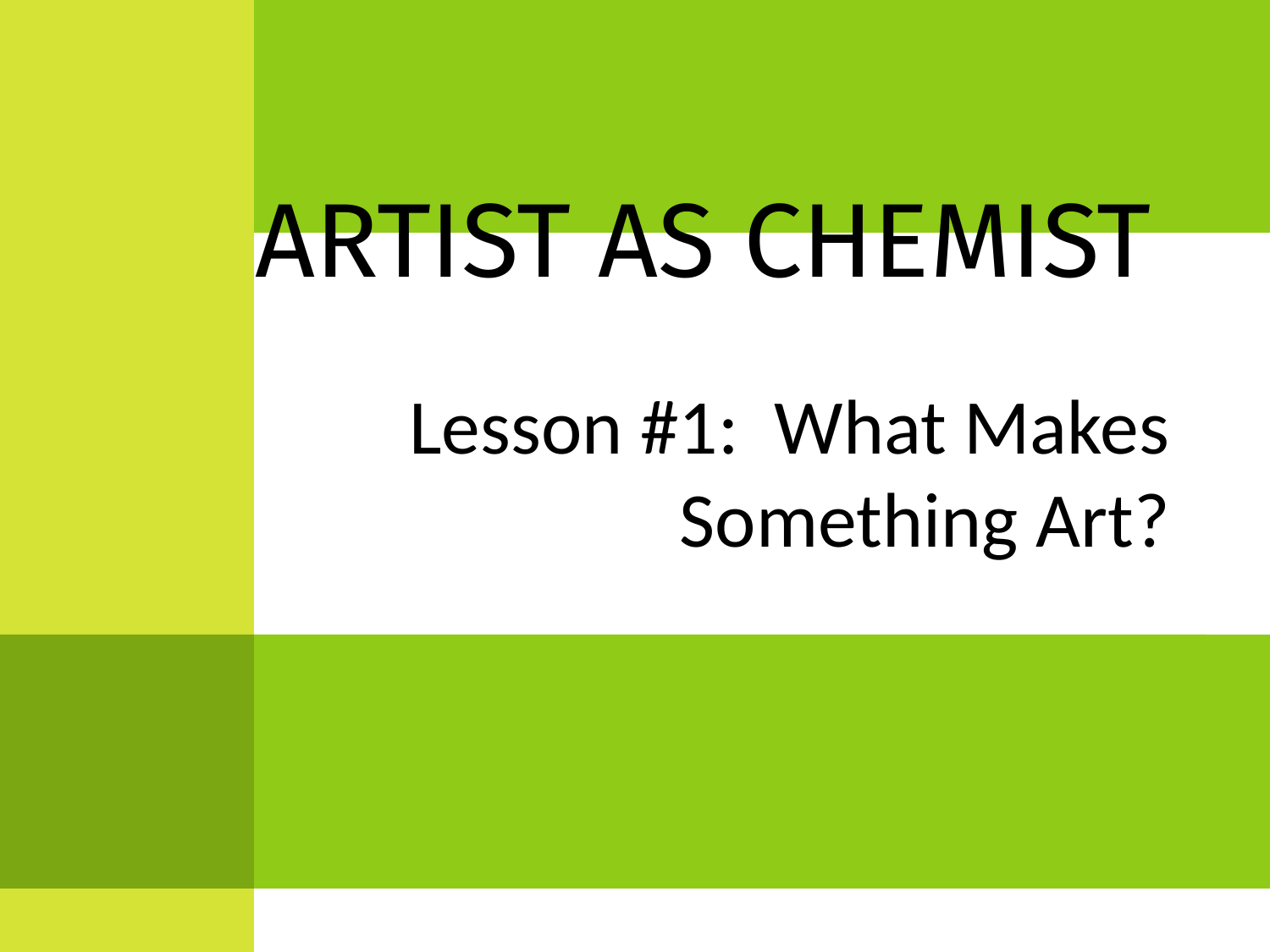

# Artist as Chemist
Lesson #1:  What Makes Something Art?